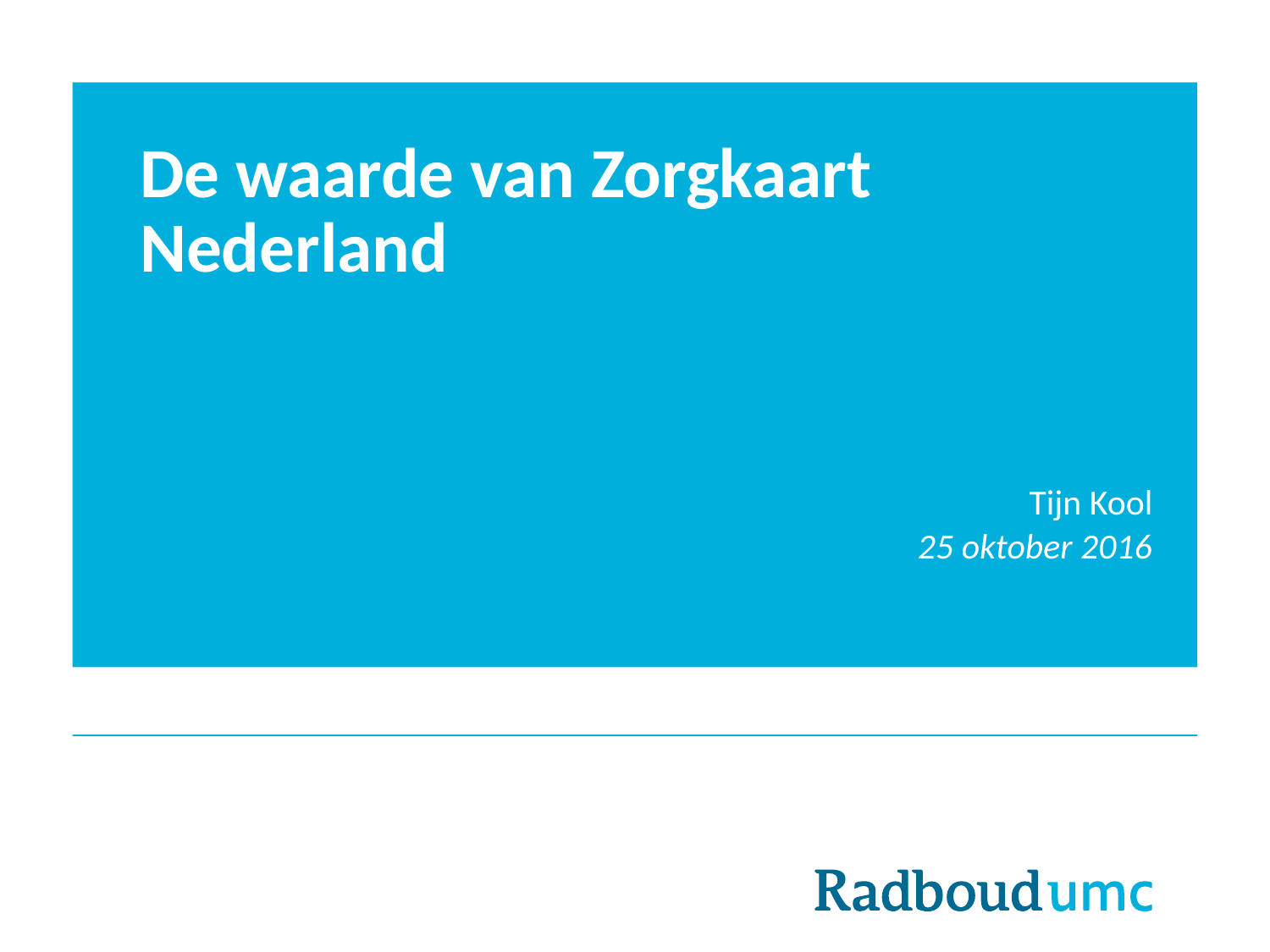

# De waarde van Zorgkaart Nederland
Tijn Kool
25 oktober 2016